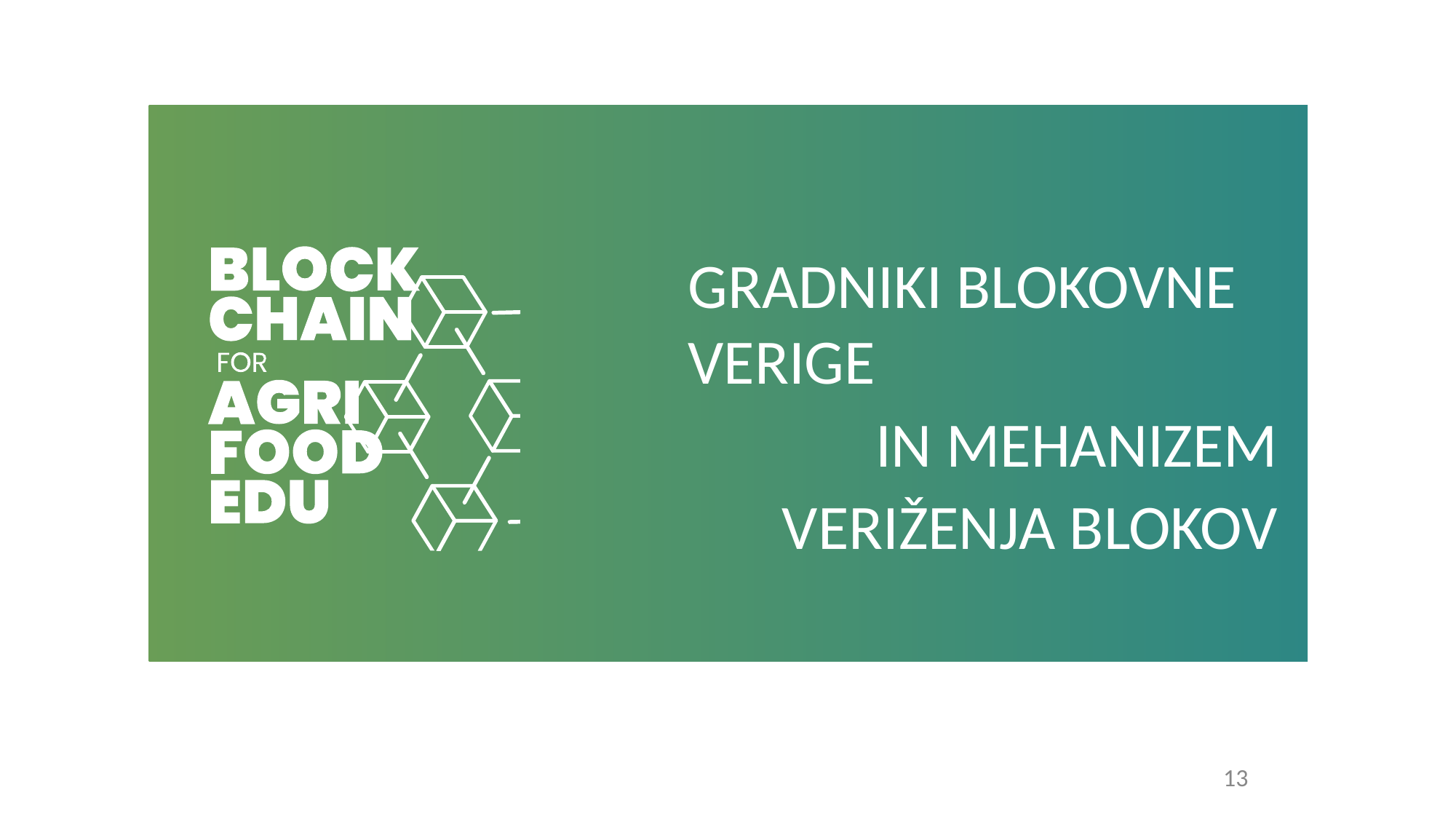

GRADNIKI BLOKOVNE VERIGE
IN MEHANIZEM VERIŽENJA BLOKOV

13